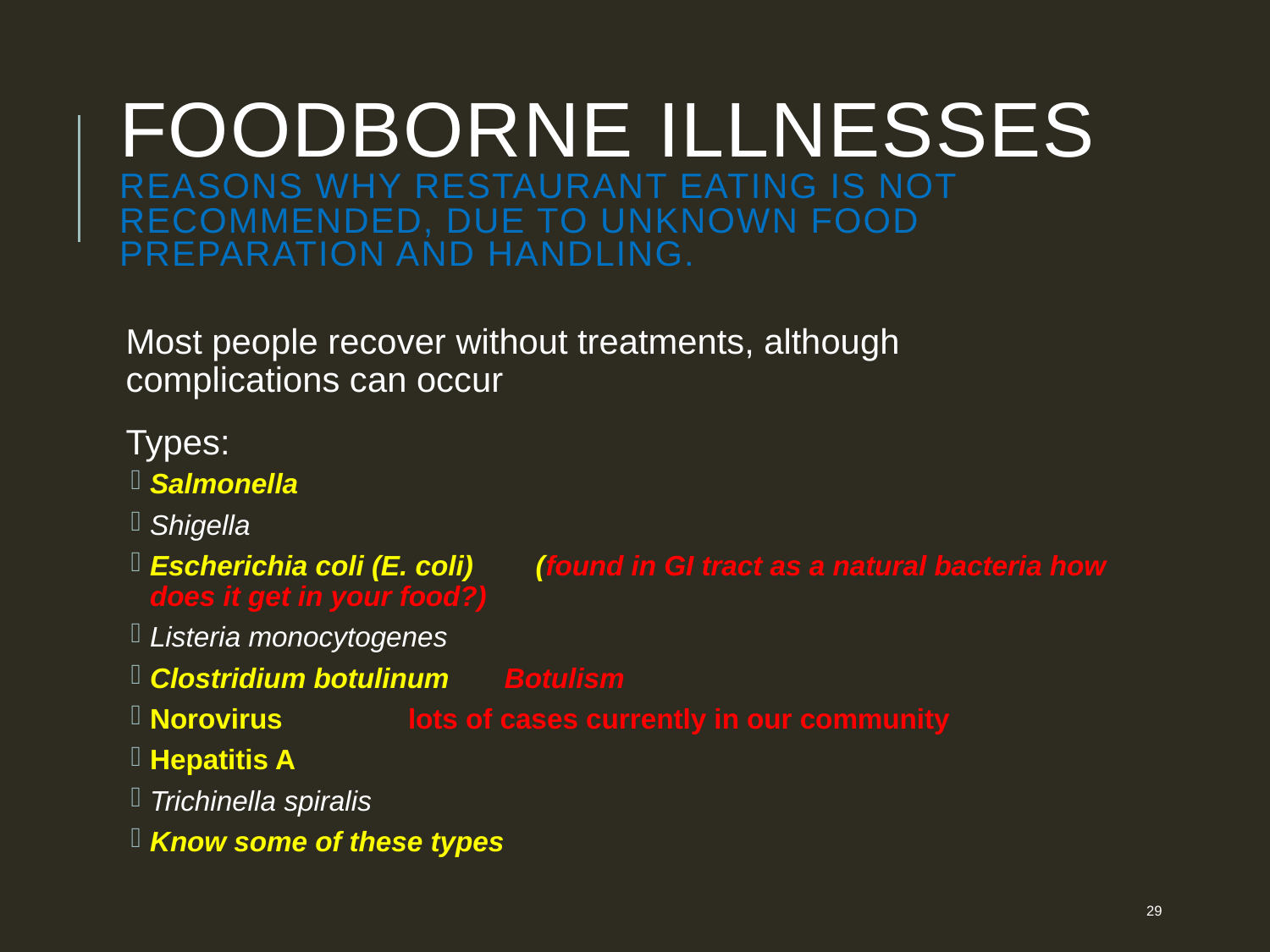

# Foodborne Illnesses Reasons why restaurant eating is not recommended, due to unknown food preparation and handling.
Most people recover without treatments, although complications can occur
Types:
Salmonella
Shigella
Escherichia coli (E. coli)        (found in GI tract as a natural bacteria how does it get in your food?)
Listeria monocytogenes
Clostridium botulinum       Botulism
Norovirus                lots of cases currently in our community
Hepatitis A
Trichinella spiralis
Know some of these types
 29